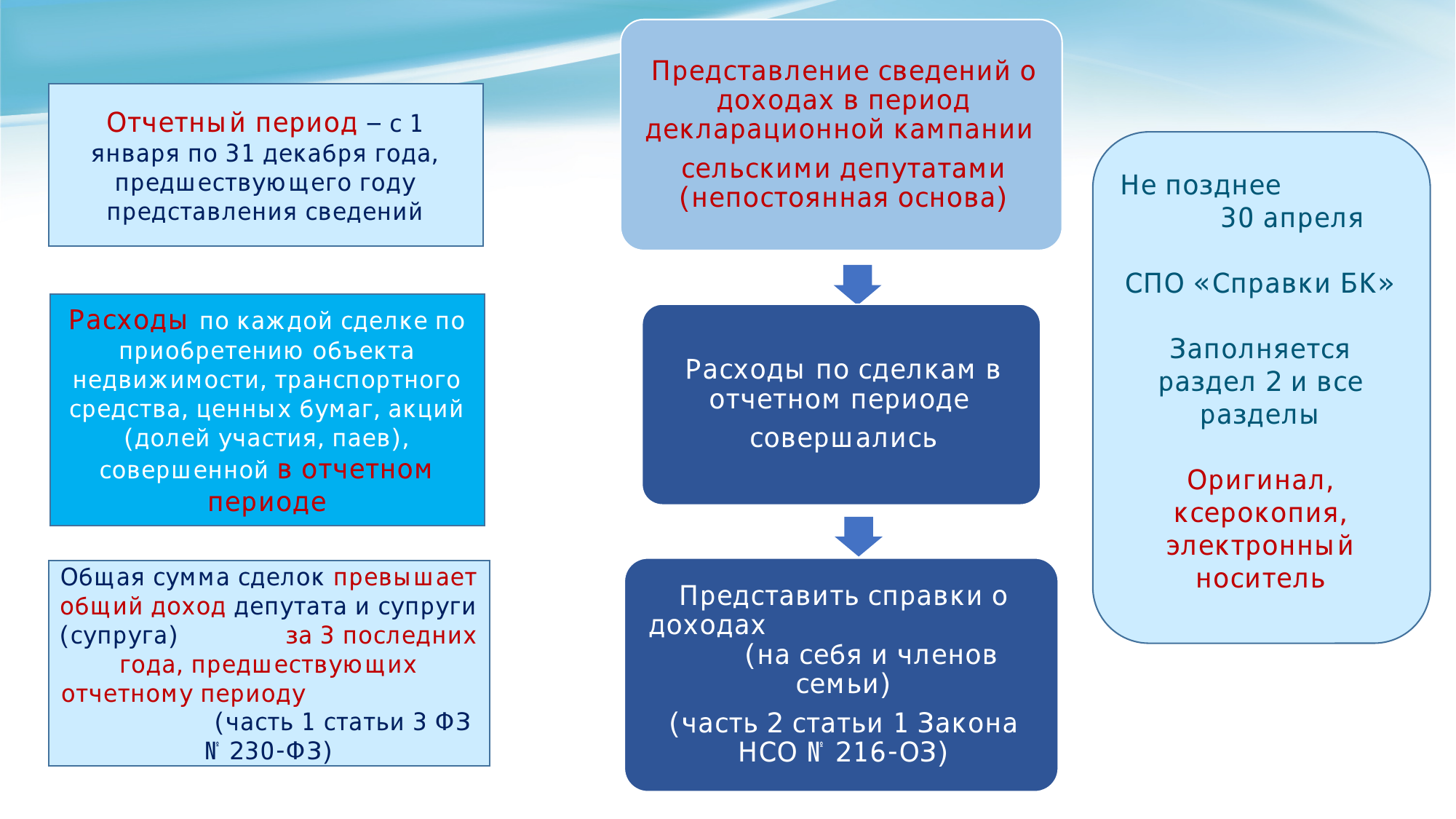

Представление сведений о доходах в период декларационной кампании
сельскими депутатами (непостоянная основа)

Расходы по сделкам в отчетном периоде
совершались

Представить справки о доходах                                          (на себя и членов семьи)
(часть 2 статьи 1 Закона НСО № 216-ОЗ)
Отчетный период – с 1 января по 31 декабря года, предшествующего году представления сведений

Не позднее                        30 апреля

СПО «Справки БК»

Заполняется раздел 2 и все разделы

Оригинал, ксерокопия, электронный носитель

Расходы по каждой сделке по приобретению объекта недвижимости, транспортного средства, ценных бумаг, акций (долей участия, паев), совершенной в отчетном периоде
Общая сумма сделок превышает общий доход депутата и супруги (супруга)               за 3 последних года, предшествующих отчетному периоду                                              (часть 1 статьи 3 ФЗ № 230-ФЗ)